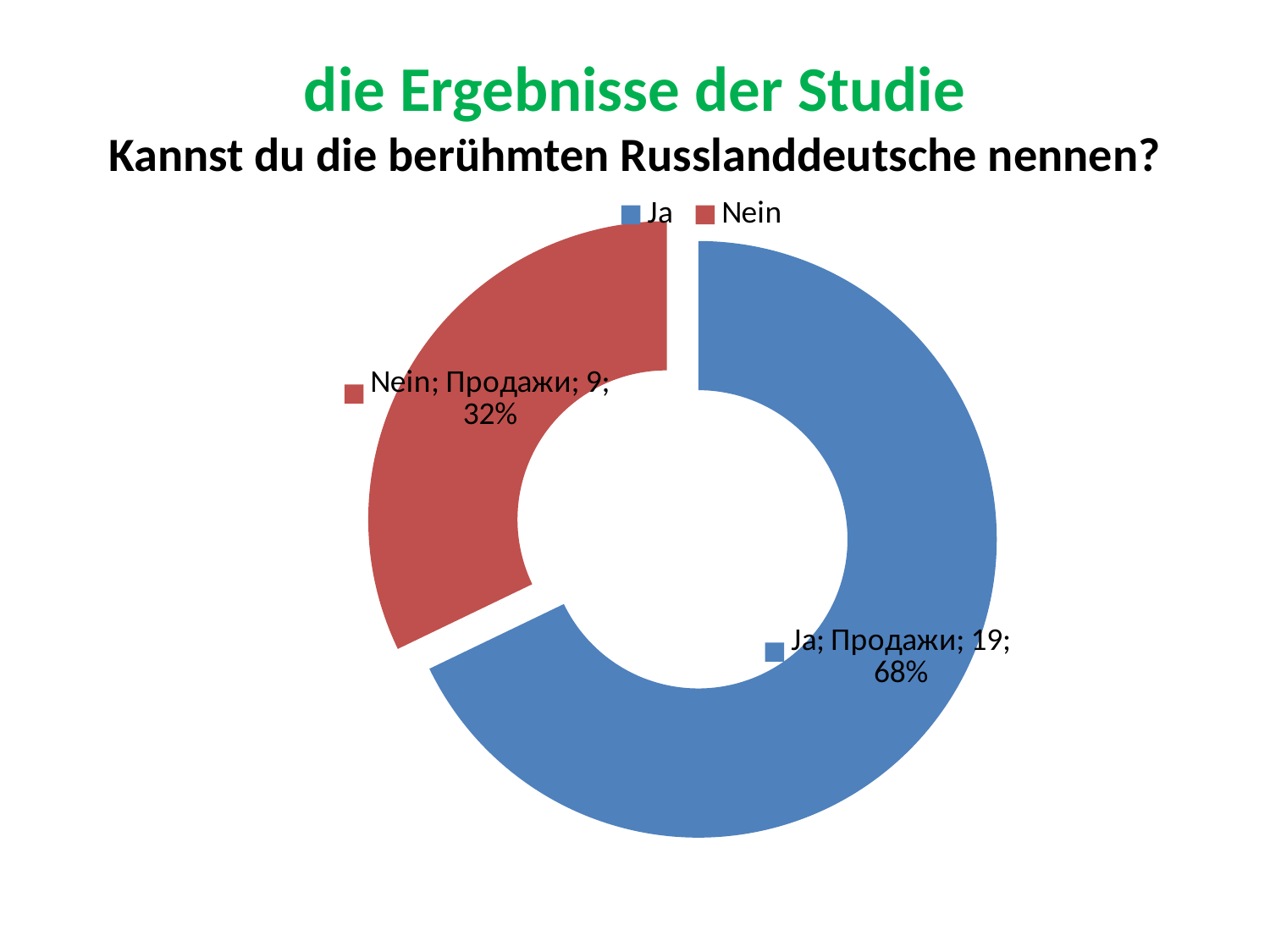

# die Ergebnisse der Studie Kannst du die berühmten Russlanddeutsche nennen?

### Chart

| Category | Продажи |
|---|---|
| Ja | 19.0 |
| Nein | 9.0 |